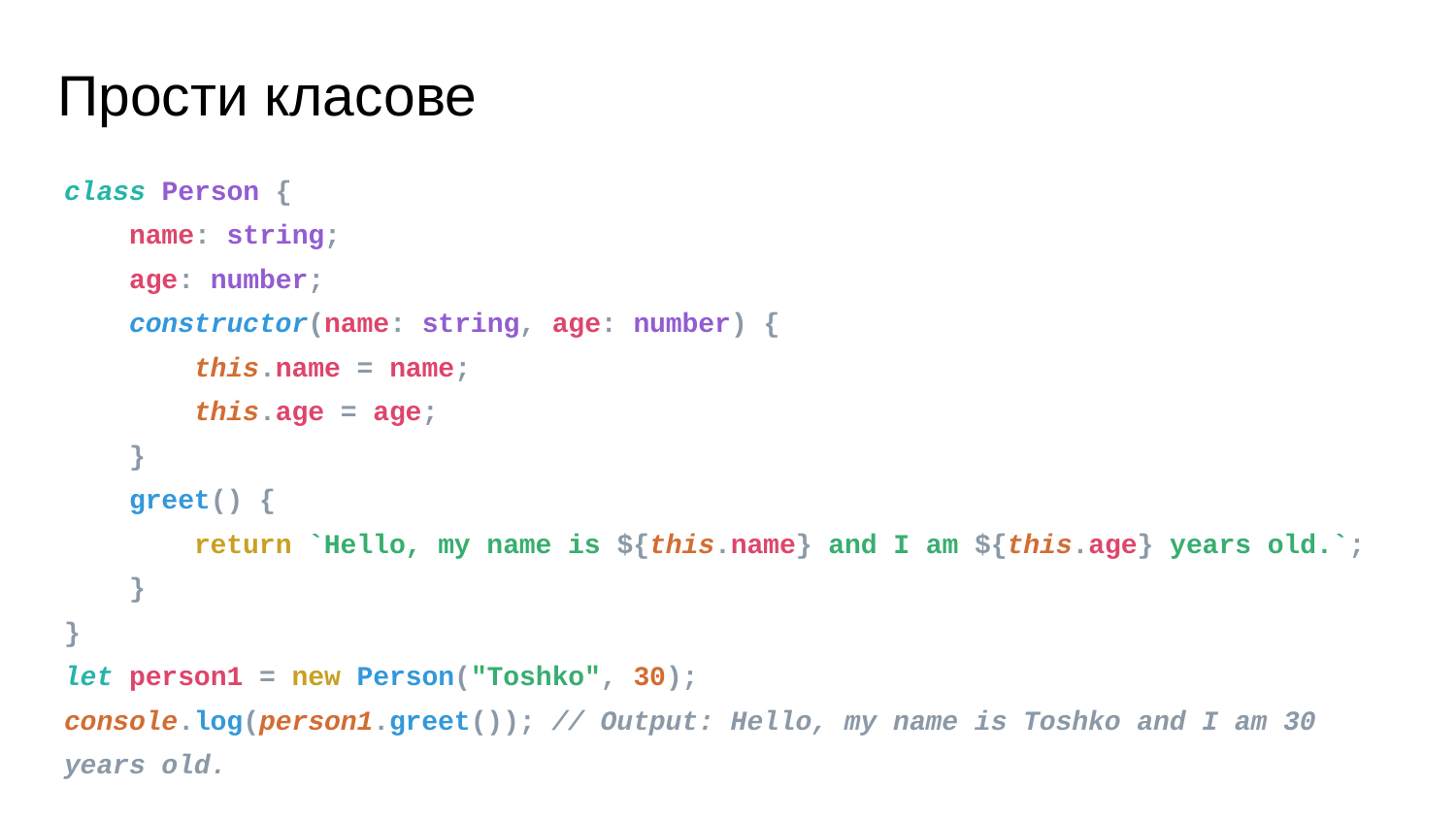

# Прости класове
class Person {
    name: string;
    age: number;
    constructor(name: string, age: number) {
        this.name = name;
        this.age = age;
    }
    greet() {
        return `Hello, my name is ${this.name} and I am ${this.age} years old.`;
    }
}
let person1 = new Person("Toshko", 30);
console.log(person1.greet()); // Output: Hello, my name is Toshko and I am 30 years old.